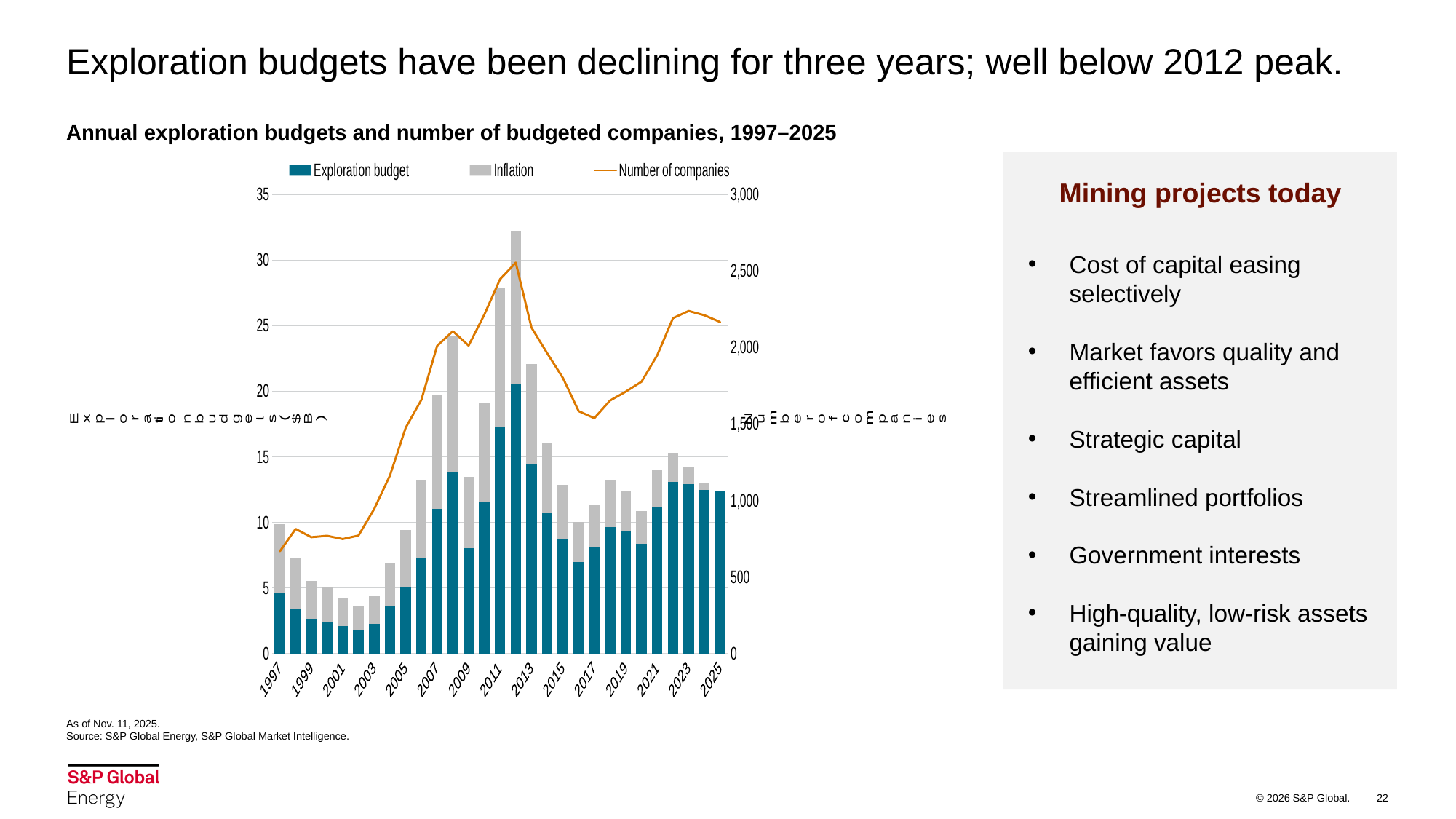

4/27/2026 6:33:54 PM
by e_dela_cruz
Exploration budgets have been declining for three years; well below 2012 peak.
Annual exploration budgets and number of budgeted companies, 1997–2025

### Chart

| Category | Exploration budget | Inflation | Number of companies |
|---|---|---|---|
| 1997 | 4.568299999999979 | 5.272731859999977 | 668.0 |
| 1998 | 3.4311999999999707 | 3.8745110399999674 | 814.0 |
| 1999 | 2.628899999999982 | 2.902831379999979 | 760.0 |
| 2000 | 2.415499999999992 | 2.594730099999993 | 769.0 |
| 2001 | 2.0973999999999875 | 2.1487862999999874 | 748.0 |
| 2002 | 1.8076999999999923 | 1.7681113699999924 | 771.0 |
| 2003 | 2.2738999999999883 | 2.13973989999999 | 945.0 |
| 2004 | 3.614099999999975 | 3.261002429999976 | 1163.0 |
| 2005 | 5.048199999999962 | 4.3636640799999675 | 1475.0 |
| 2006 | 7.265000000000016 | 5.993625000000015 | 1658.0 |
| 2007 | 11.031699999999997 | 8.666503520000003 | 2010.0 |
| 2008 | 13.868800000000109 | 10.321160960000073 | 2106.0 |
| 2009 | 8.001900000000026 | 5.452494660000017 | 2012.0 |
| 2010 | 11.51120000000011 | 7.542138240000069 | 2213.0 |
| 2011 | 17.236900000000215 | 10.673088480000136 | 2445.0 |
| 2012 | 20.51849999999999 | 11.691441299999994 | 2554.0 |
| 2013 | 14.43520000000006 | 7.650656000000039 | 2130.0 |
| 2014 | 10.746400000000039 | 5.317318720000019 | 1962.0 |
| 2015 | 8.772400000000077 | 4.063375680000037 | 1801.0 |
| 2016 | 6.990700000000016 | 3.048644270000006 | 1584.0 |
| 2017 | 8.070700000000018 | 3.223437580000006 | 1538.0 |
| 2018 | 9.650300000000064 | 3.542625130000024 | 1653.0 |
| 2019 | 9.30960000000003 | 3.079615680000007 | 1711.0 |
| 2020 | 8.358399999999982 | 2.4949823999999943 | 1776.0 |
| 2021 | 11.170000000000021 | 2.823660000000004 | 1949.0 |
| 2022 | 13.099899999999973 | 2.173273409999995 | 2191.0 |
| 2023 | 12.90910000000005 | 1.2857463600000063 | 2238.0 |
| 2024 | 12.479500000000003 | 0.5355421499999995 | 2210.0 |
| 2025 | 12.401400000000153 | None | 2166.0 |
Mining projects today
Cost of capital easing selectively

Market favors quality and efficient assets

Strategic capital

Streamlined portfolios

Government interests

High‑quality, low‑risk assets gaining value
As of Nov. 11, 2025.
Source: S&P Global Energy, S&P Global Market Intelligence.
22